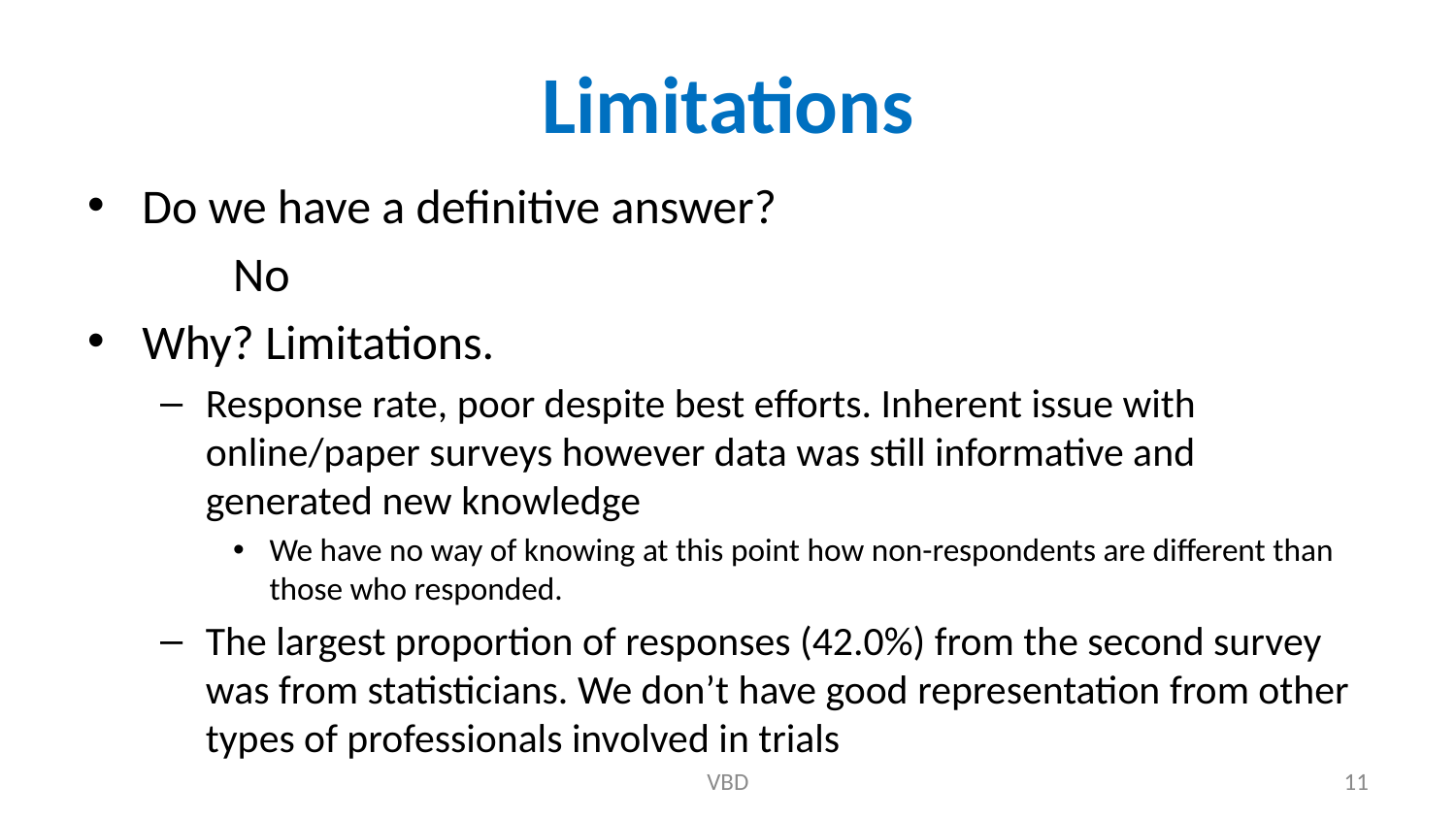

# Limitations
Do we have a definitive answer?
	No
Why? Limitations.
Response rate, poor despite best efforts. Inherent issue with online/paper surveys however data was still informative and generated new knowledge
We have no way of knowing at this point how non-respondents are different than those who responded.
The largest proportion of responses (42.0%) from the second survey was from statisticians. We don’t have good representation from other types of professionals involved in trials
VBD
11